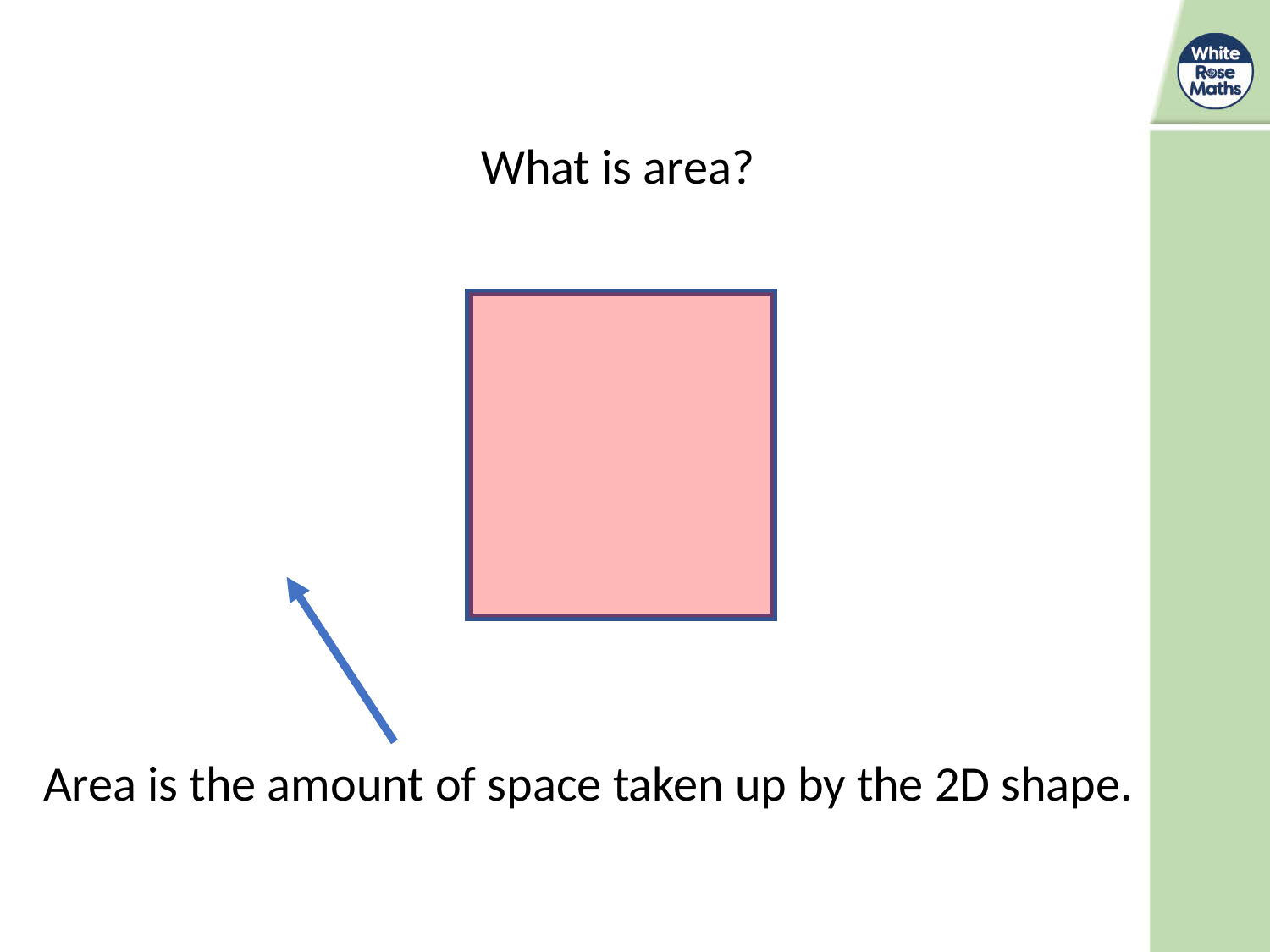

What is area?

Area is the amount of space taken up by the 2D shape.